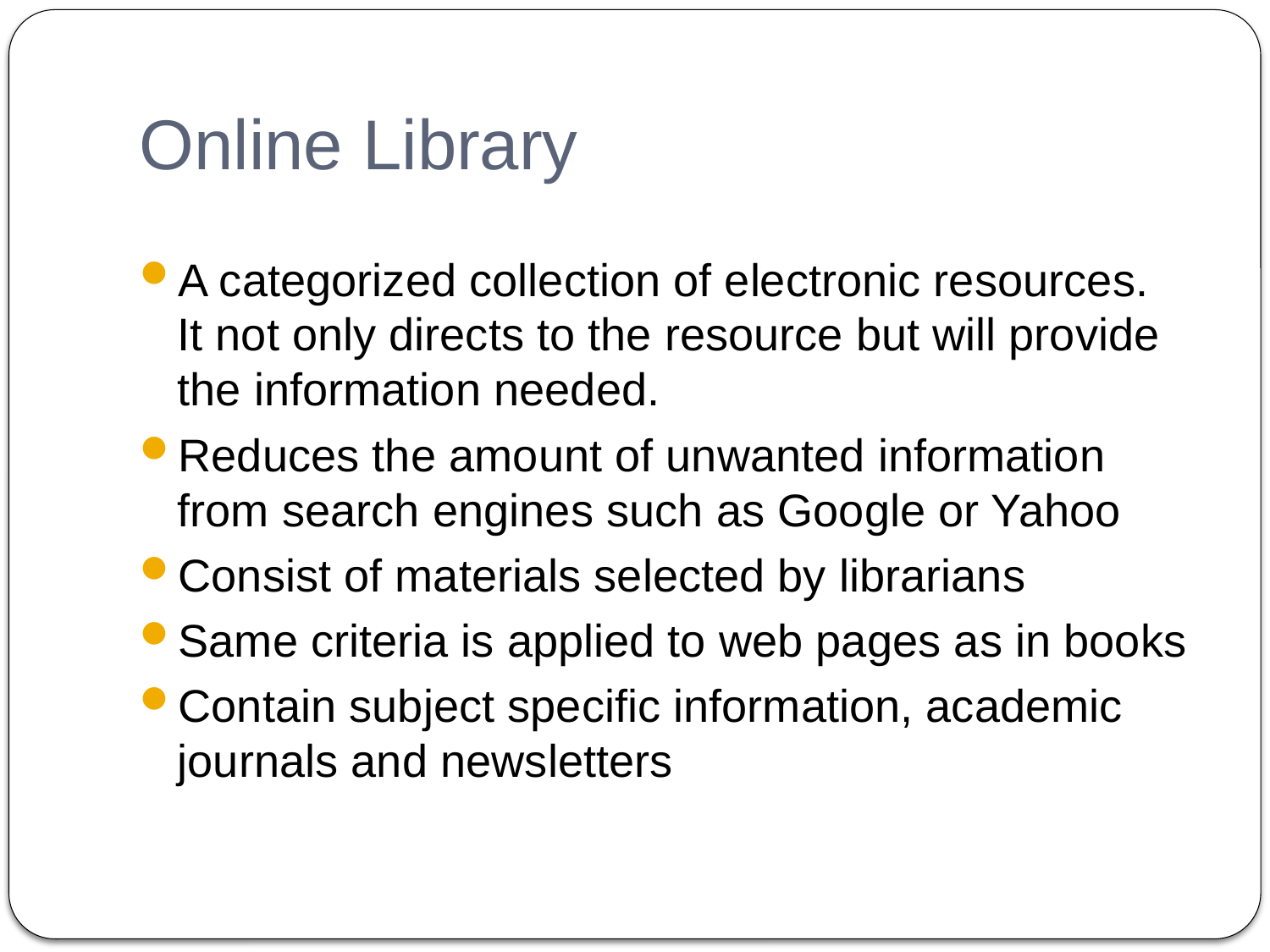

# Online Library
A categorized collection of electronic resources.  It not only directs to the resource but will provide the information needed.
Reduces the amount of unwanted information from search engines such as Google or Yahoo
Consist of materials selected by librarians
Same criteria is applied to web pages as in books
Contain subject specific information, academic journals and newsletters